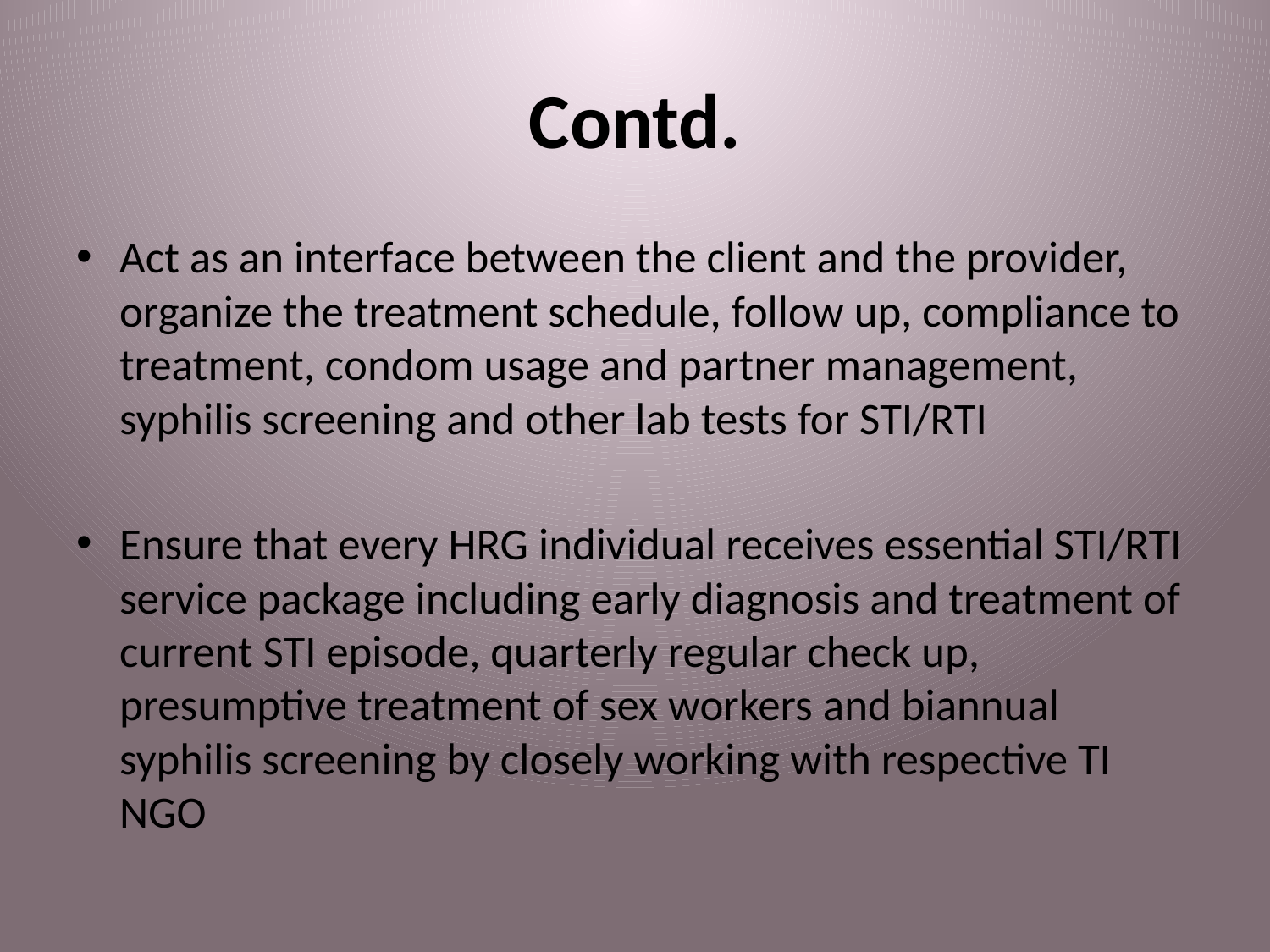

# Contd.
Act as an interface between the client and the provider, organize the treatment schedule, follow up, compliance to treatment, condom usage and partner management, syphilis screening and other lab tests for STI/RTI

Ensure that every HRG individual receives essential STI/RTI service package including early diagnosis and treatment of current STI episode, quarterly regular check up, presumptive treatment of sex workers and biannual syphilis screening by closely working with respective TI NGO